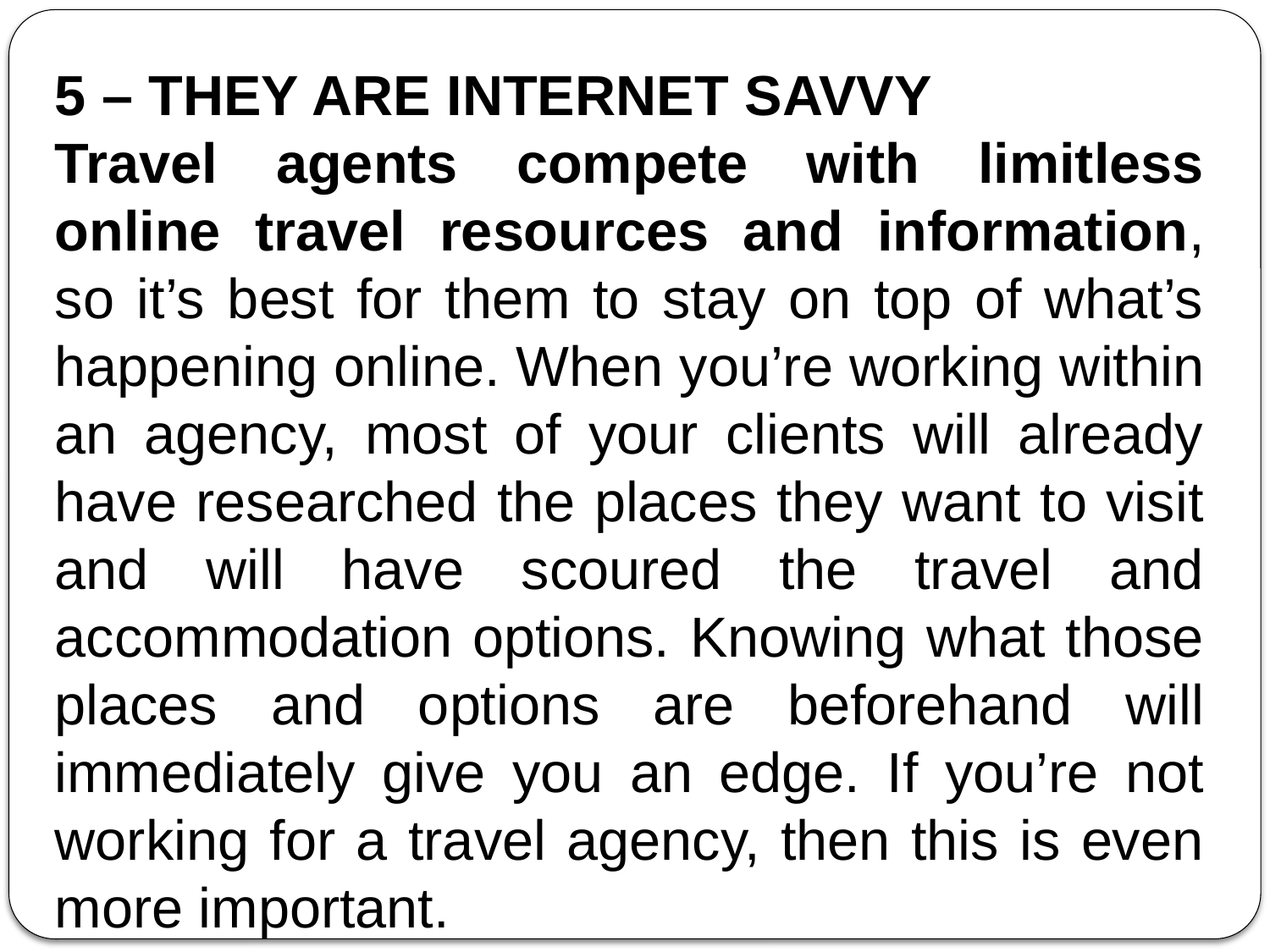

5 – THEY ARE INTERNET SAVVY
Travel agents compete with limitless online travel resources and information, so it’s best for them to stay on top of what’s happening online. When you’re working within an agency, most of your clients will already have researched the places they want to visit and will have scoured the travel and accommodation options. Knowing what those places and options are beforehand will immediately give you an edge. If you’re not working for a travel agency, then this is even more important.